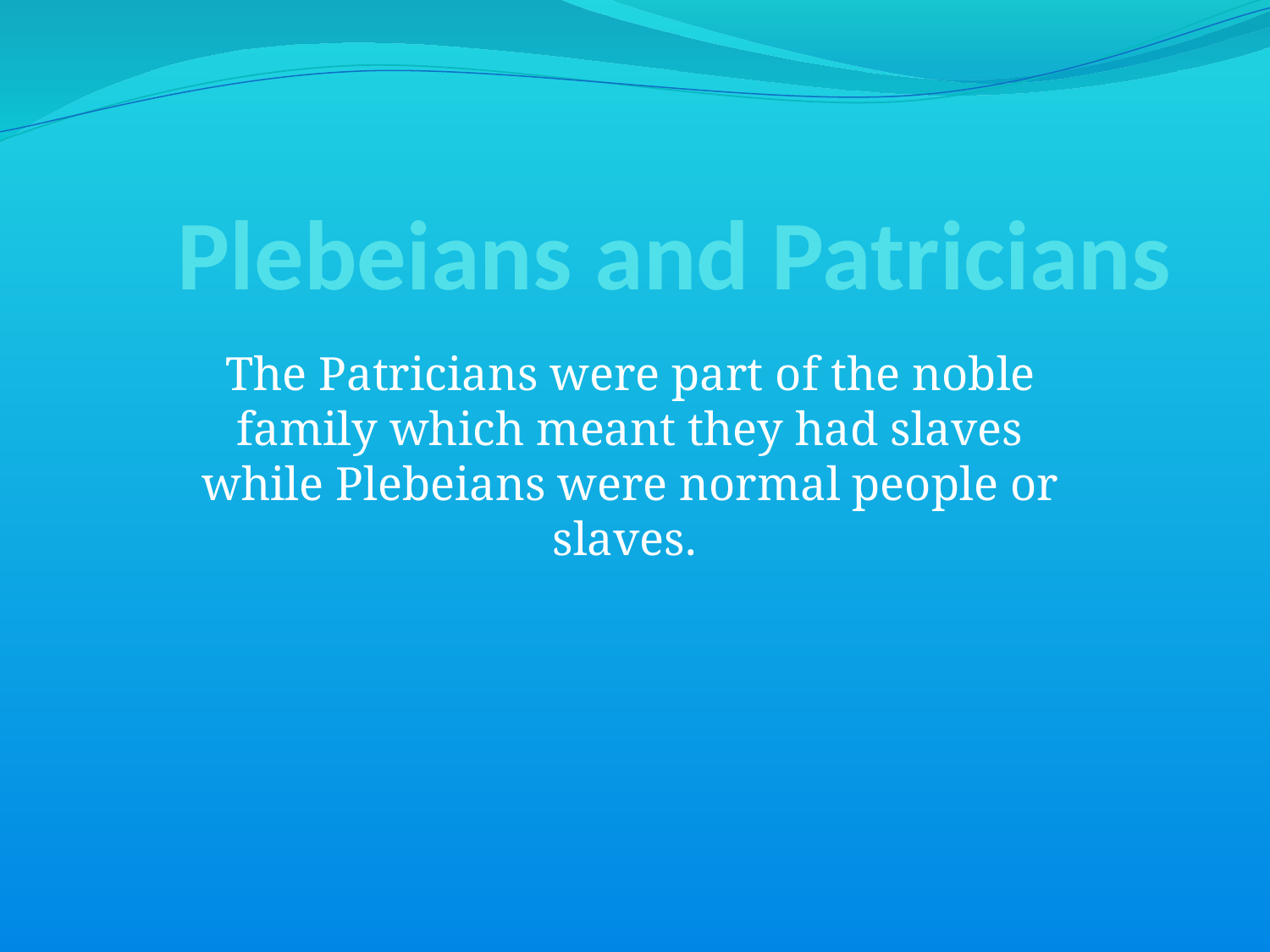

# Plebeians and Patricians
The Patricians were part of the noble family which meant they had slaves while Plebeians were normal people or slaves.